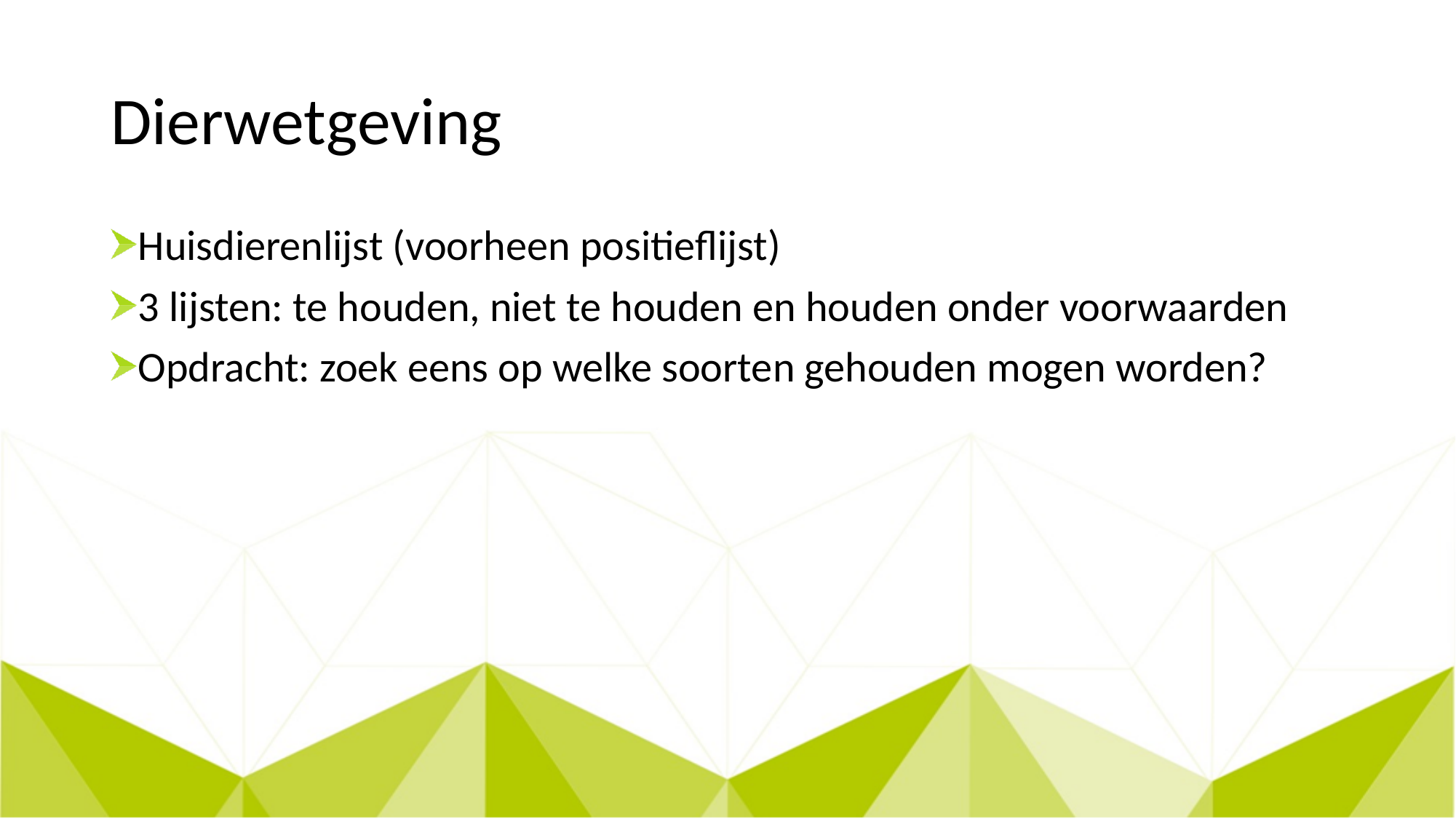

# Dierwetgeving
Huisdierenlijst (voorheen positieflijst)
3 lijsten: te houden, niet te houden en houden onder voorwaarden
Opdracht: zoek eens op welke soorten gehouden mogen worden?